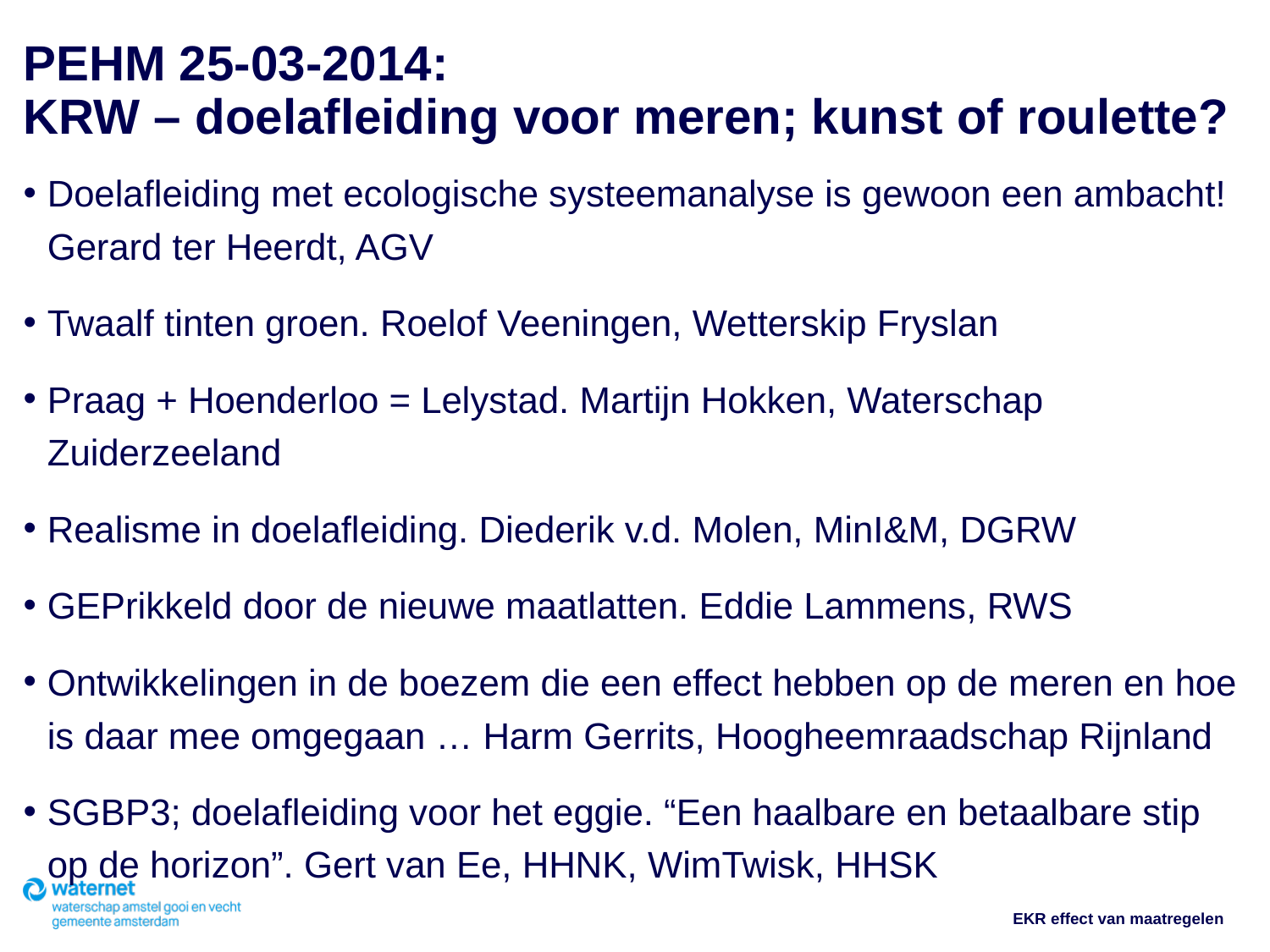

# PEHM 25-03-2014: KRW – doelafleiding voor meren; kunst of roulette?
Doelafleiding met ecologische systeemanalyse is gewoon een ambacht! Gerard ter Heerdt, AGV
Twaalf tinten groen. Roelof Veeningen, Wetterskip Fryslan
Praag + Hoenderloo = Lelystad. Martijn Hokken, Waterschap  Zuiderzeeland
Realisme in doelafleiding. Diederik v.d. Molen, MinI&M, DGRW
GEPrikkeld door de nieuwe maatlatten. Eddie Lammens, RWS
Ontwikkelingen in de boezem die een effect hebben op de meren en hoe is daar mee omgegaan … Harm Gerrits, Hoogheemraadschap Rijnland
SGBP3; doelafleiding voor het eggie. “Een haalbare en betaalbare stip op de horizon”. Gert van Ee, HHNK, WimTwisk, HHSK